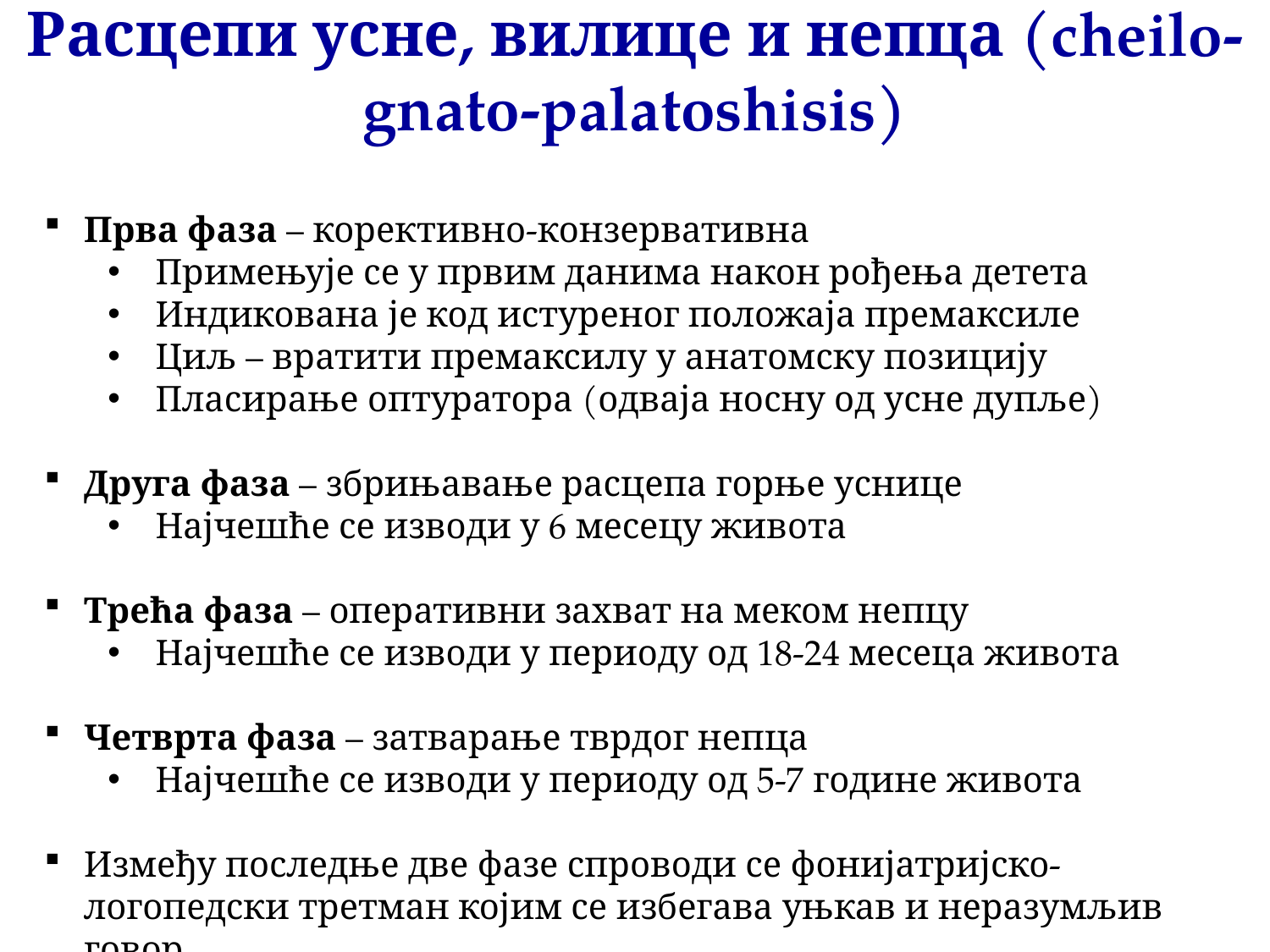

Расцепи усне, вилице и непца (cheilo-gnato-palatoshisis)

Прва фаза – корективно-конзервативна
Примењује се у првим данима након рођења детета
Индикована је код истуреног положаја премаксиле
Циљ – вратити премаксилу у анатомску позицију
Пласирање оптуратора (одваја носну од усне дупље)

Друга фаза – збрињавање расцепа горње уснице
Најчешће се изводи у 6 месецу живота

Трећа фаза – оперативни захват на меком непцу
Најчешће се изводи у периоду од 18-24 месеца живота

Четврта фаза – затварање тврдог непца
Најчешће се изводи у периоду од 5-7 године живота

Између последње две фазе спроводи се фонијатријско-логопедски третман којим се избегава уњкав и неразумљив говор